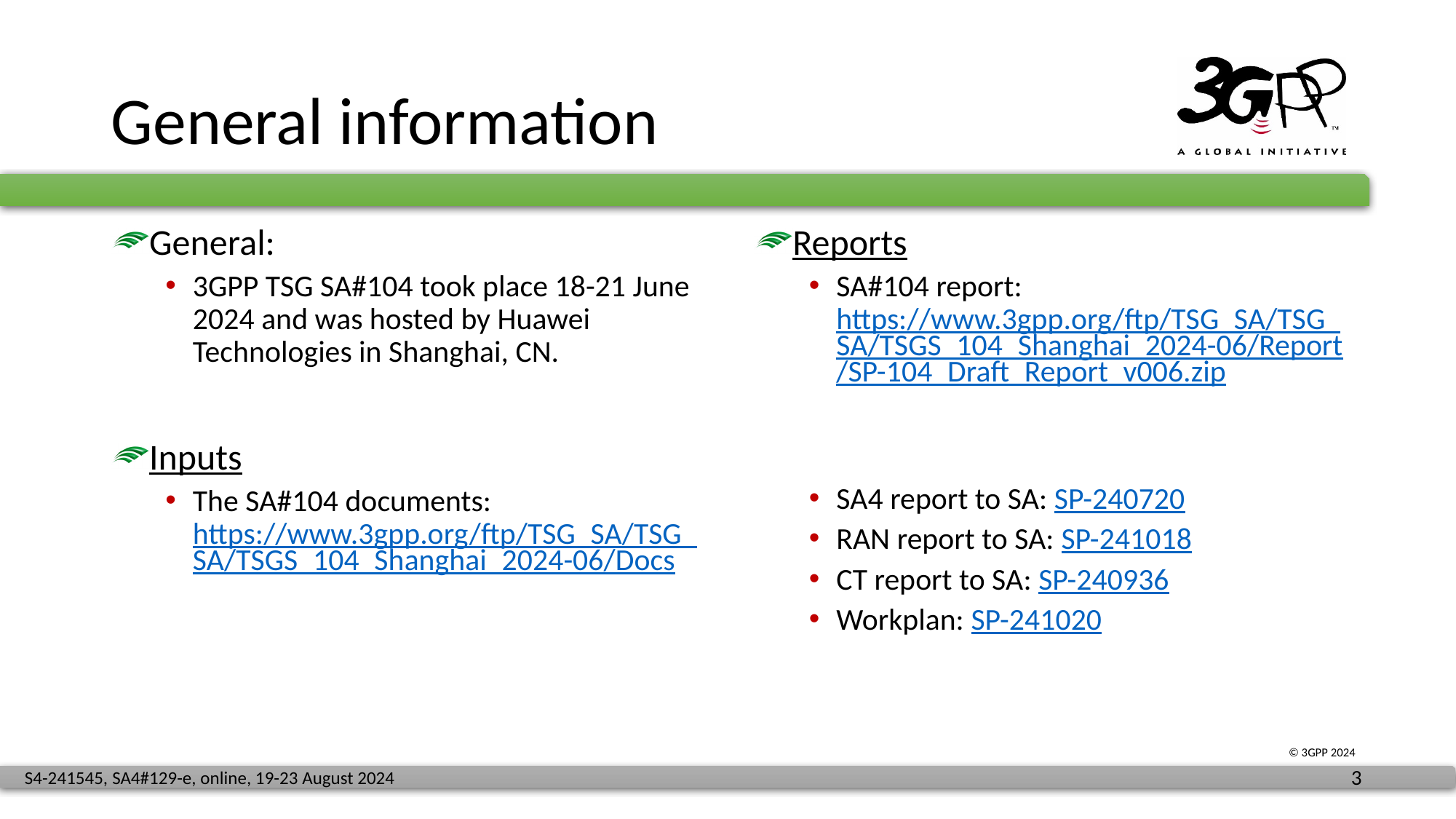

# General information
General:
3GPP TSG SA#104 took place 18-21 June 2024 and was hosted by Huawei Technologies in Shanghai, CN.

Inputs
The SA#104 documents: https://www.3gpp.org/ftp/TSG_SA/TSG_SA/TSGS_104_Shanghai_2024-06/Docs
Reports
SA#104 report: https://www.3gpp.org/ftp/TSG_SA/TSG_SA/TSGS_104_Shanghai_2024-06/Report/SP-104_Draft_Report_v006.zip

SA4 report to SA: SP-240720
RAN report to SA: SP-241018
CT report to SA: SP-240936
Workplan: SP-241020